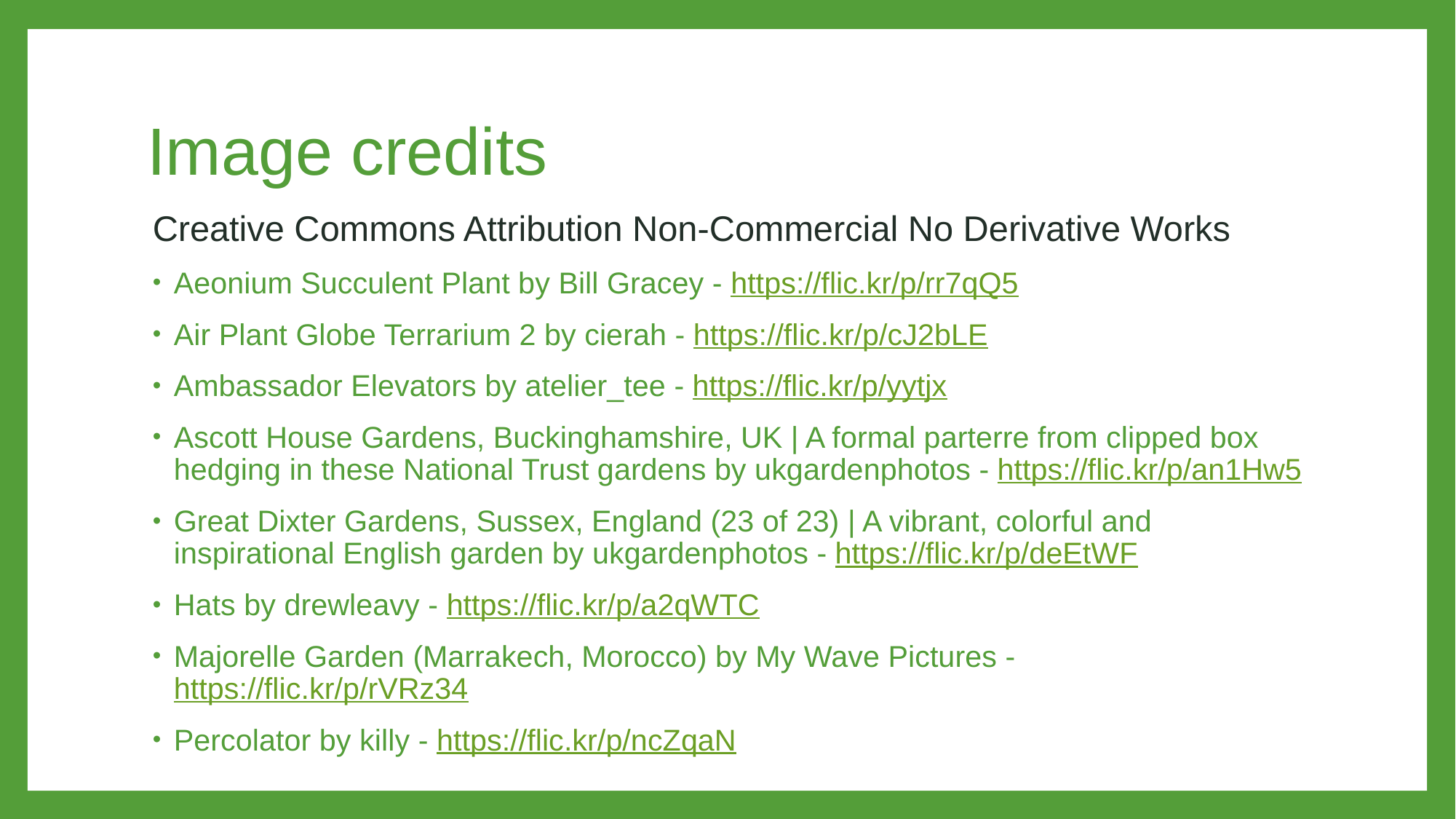

# Image credits
Creative Commons Attribution Non-Commercial No Derivative Works
Aeonium Succulent Plant by Bill Gracey - https://flic.kr/p/rr7qQ5
Air Plant Globe Terrarium 2 by cierah - https://flic.kr/p/cJ2bLE
Ambassador Elevators by atelier_tee - https://flic.kr/p/yytjx
Ascott House Gardens, Buckinghamshire, UK | A formal parterre from clipped box hedging in these National Trust gardens by ukgardenphotos - https://flic.kr/p/an1Hw5
Great Dixter Gardens, Sussex, England (23 of 23) | A vibrant, colorful and inspirational English garden by ukgardenphotos - https://flic.kr/p/deEtWF
Hats by drewleavy - https://flic.kr/p/a2qWTC
Majorelle Garden (Marrakech, Morocco) by My Wave Pictures - https://flic.kr/p/rVRz34
Percolator by killy - https://flic.kr/p/ncZqaN